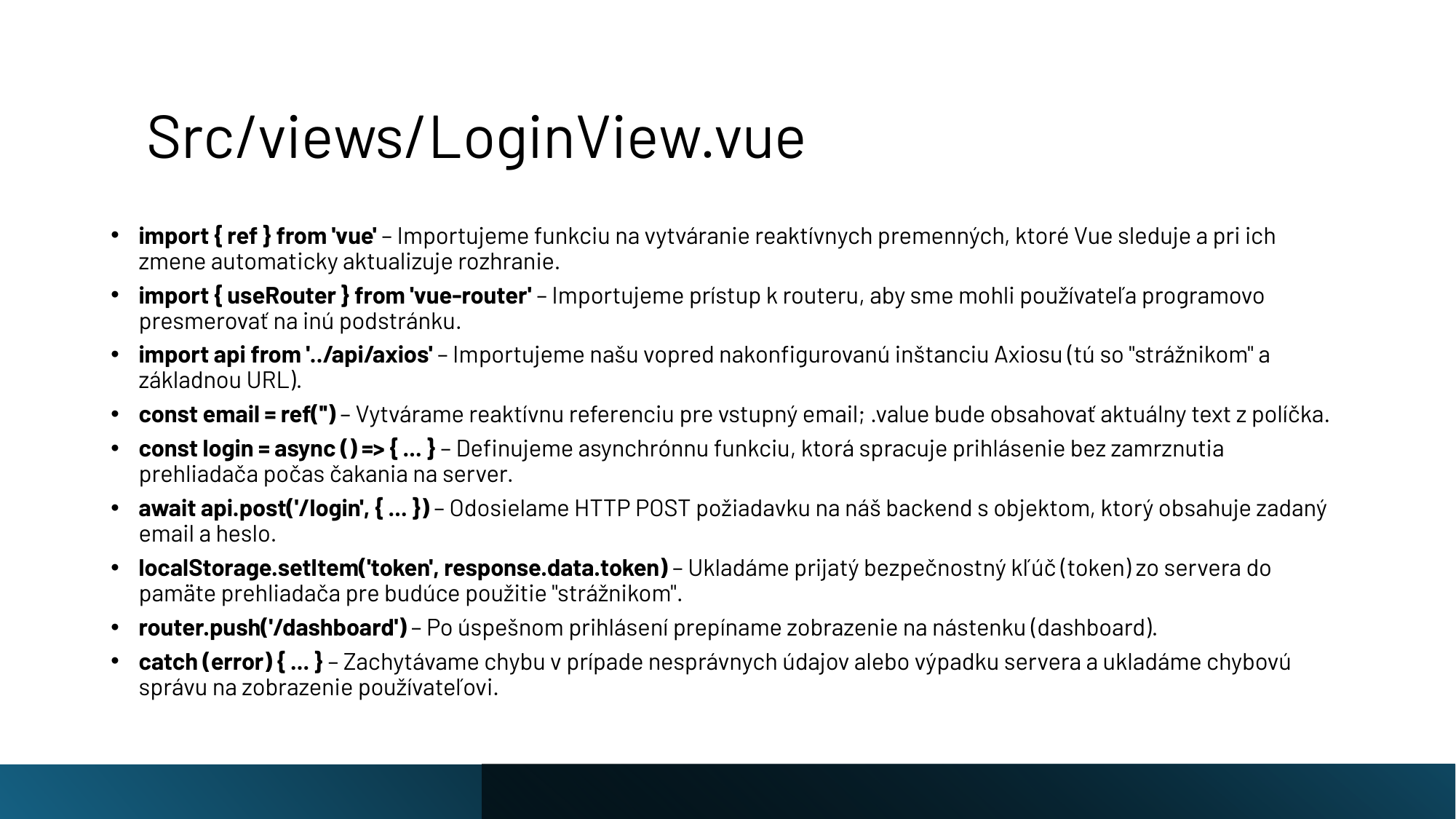

# Src/views/LoginView.vue
import { ref } from 'vue' – Importujeme funkciu na vytváranie reaktívnych premenných, ktoré Vue sleduje a pri ich zmene automaticky aktualizuje rozhranie.
import { useRouter } from 'vue-router' – Importujeme prístup k routeru, aby sme mohli používateľa programovo presmerovať na inú podstránku.
import api from '../api/axios' – Importujeme našu vopred nakonfigurovanú inštanciu Axiosu (tú so "strážnikom" a základnou URL).
const email = ref('') – Vytvárame reaktívnu referenciu pre vstupný email; .value bude obsahovať aktuálny text z políčka.
const login = async () => { ... } – Definujeme asynchrónnu funkciu, ktorá spracuje prihlásenie bez zamrznutia prehliadača počas čakania na server.
await api.post('/login', { ... }) – Odosielame HTTP POST požiadavku na náš backend s objektom, ktorý obsahuje zadaný email a heslo.
localStorage.setItem('token', response.data.token) – Ukladáme prijatý bezpečnostný kľúč (token) zo servera do pamäte prehliadača pre budúce použitie "strážnikom".
router.push('/dashboard') – Po úspešnom prihlásení prepíname zobrazenie na nástenku (dashboard).
catch (error) { ... } – Zachytávame chybu v prípade nesprávnych údajov alebo výpadku servera a ukladáme chybovú správu na zobrazenie používateľovi.